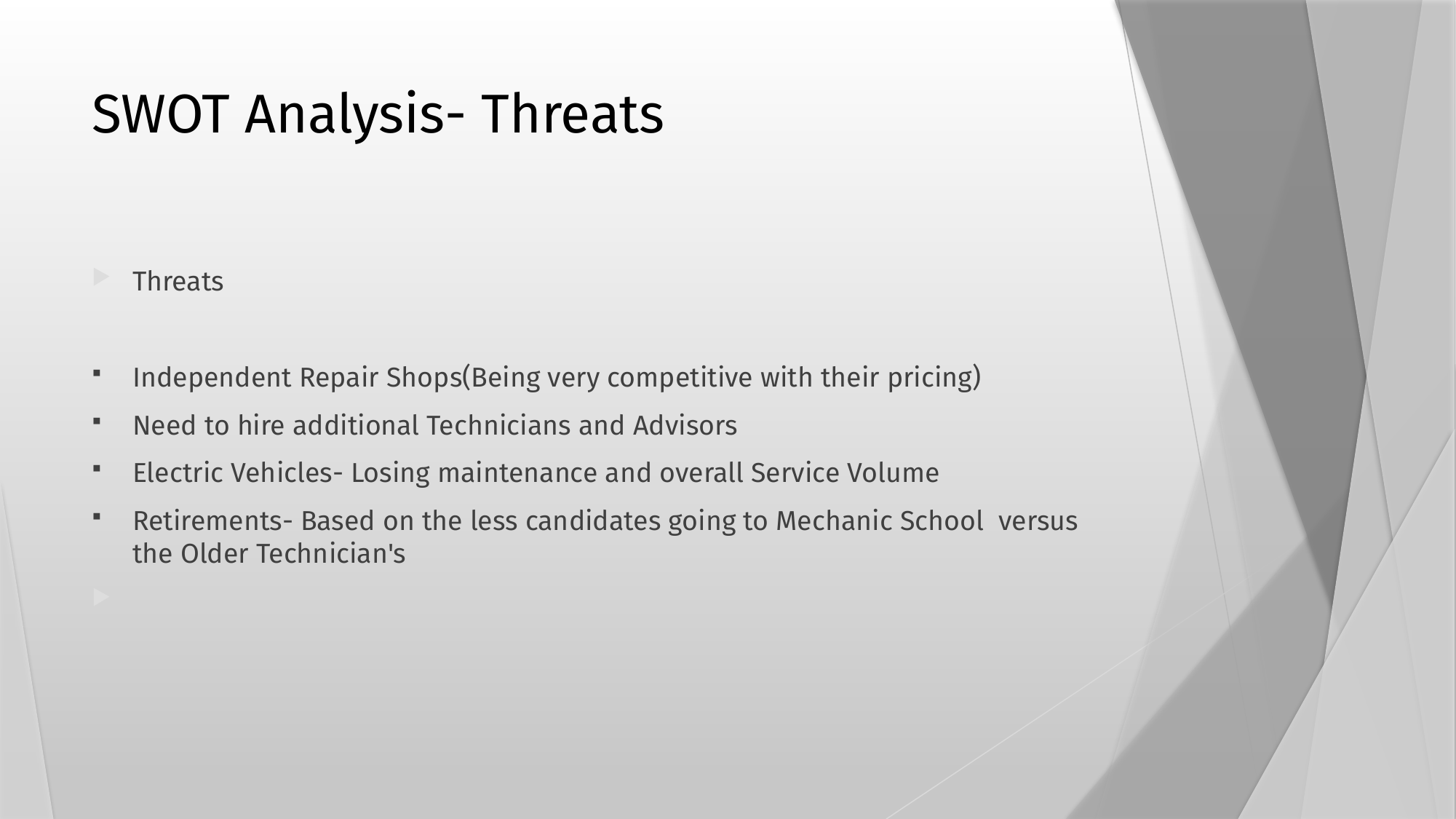

# SWOT Analysis- Threats
Threats

Independent Repair Shops(Being very competitive with their pricing)
Need to hire additional Technicians and Advisors
Electric Vehicles- Losing maintenance and overall Service Volume
Retirements- Based on the less candidates going to Mechanic School  versus the Older Technician's